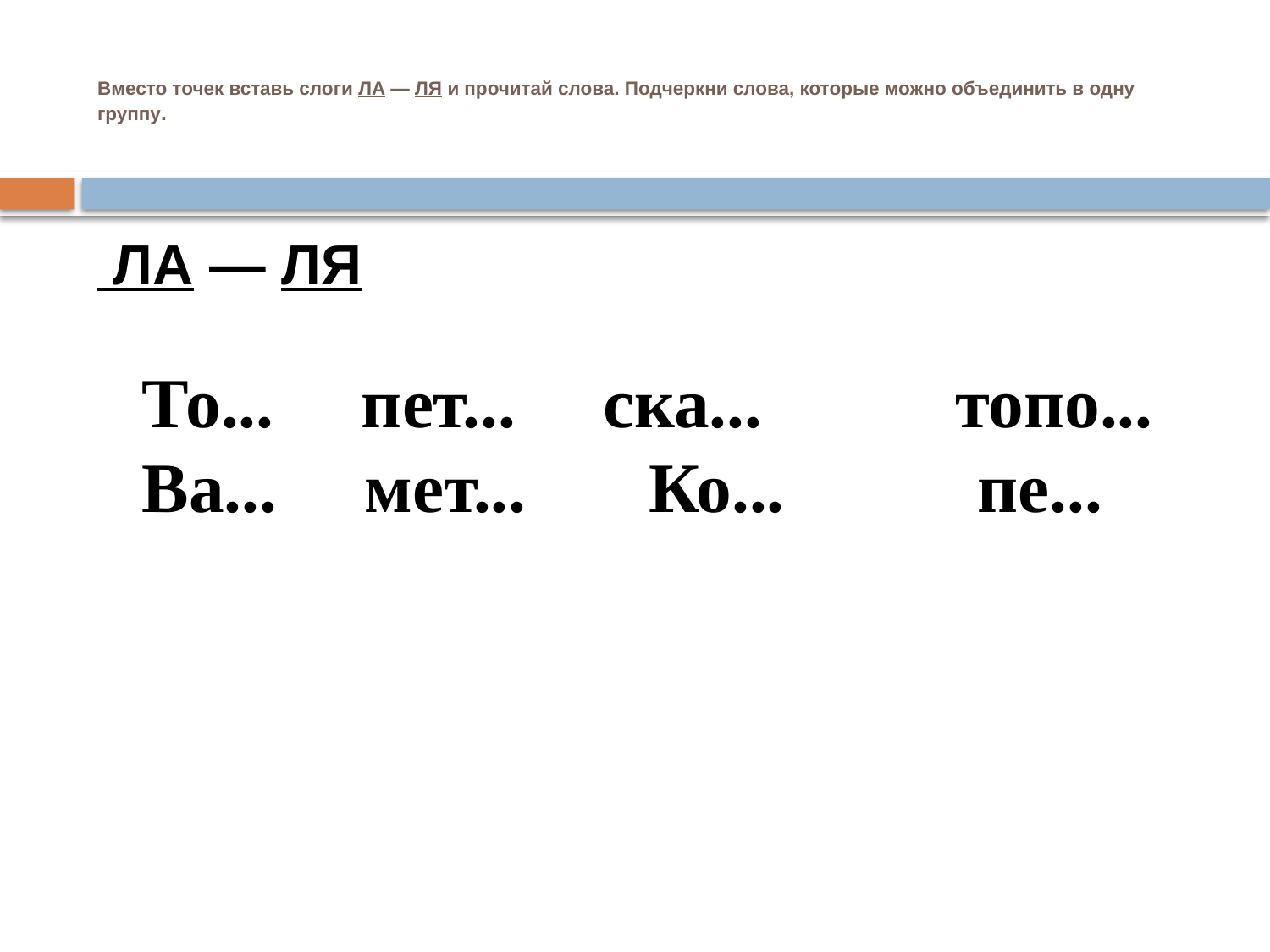

# Вместо точек вставь слоги ЛА — ЛЯ и прочитай слова. Подчеркни слова, которые можно объединить в одну группу.
 ЛА — ЛЯ
То...     пет...     ска...           топо...
Ва...     мет...       Ко...           пе...